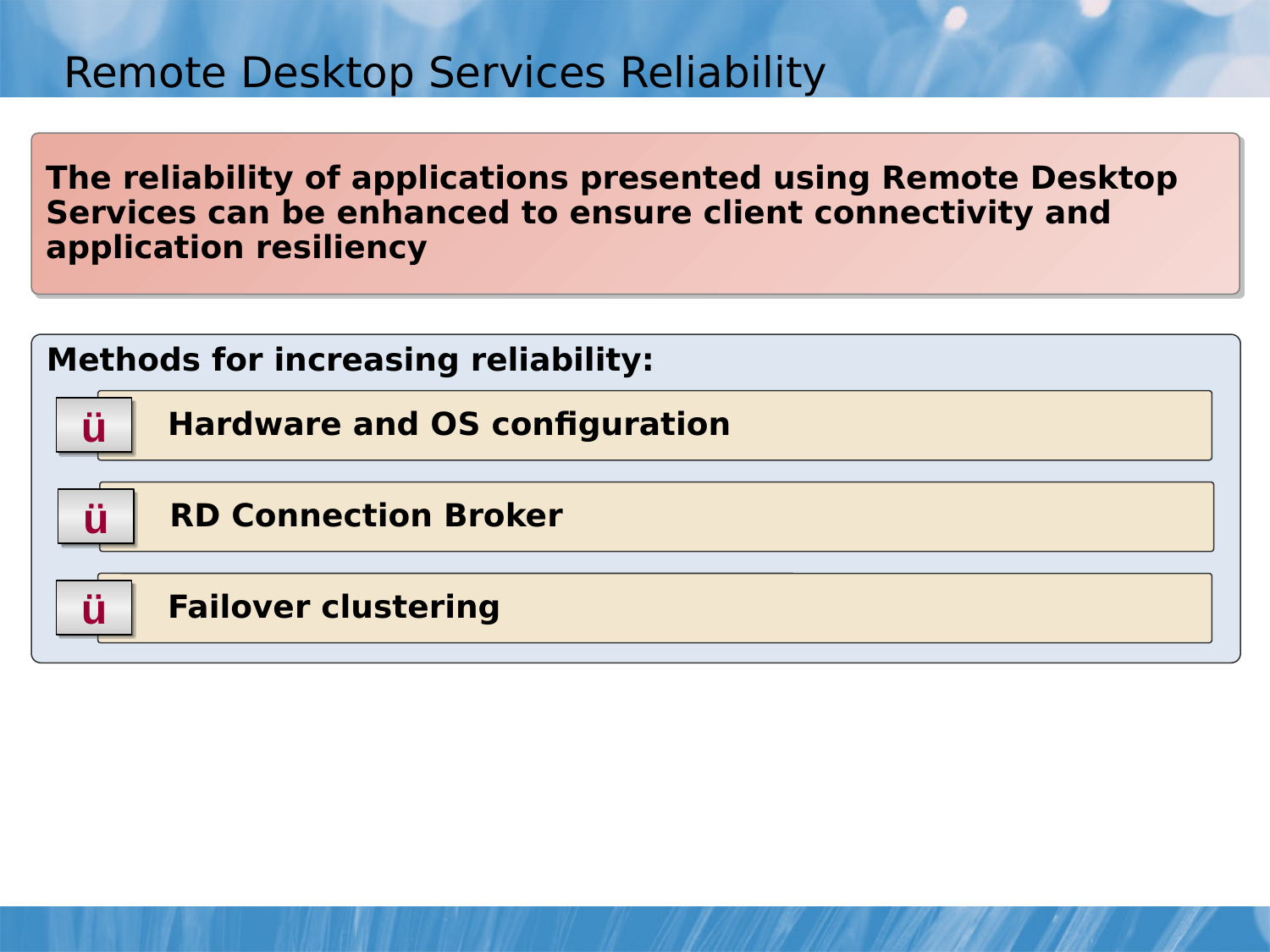

# Remote Desktop Services Reliability
The reliability of applications presented using Remote Desktop Services can be enhanced to ensure client connectivity and application resiliency
Methods for increasing reliability:
	   Hardware and OS configuration
ü
	   RD Connection Broker
ü
	   Failover clustering
ü